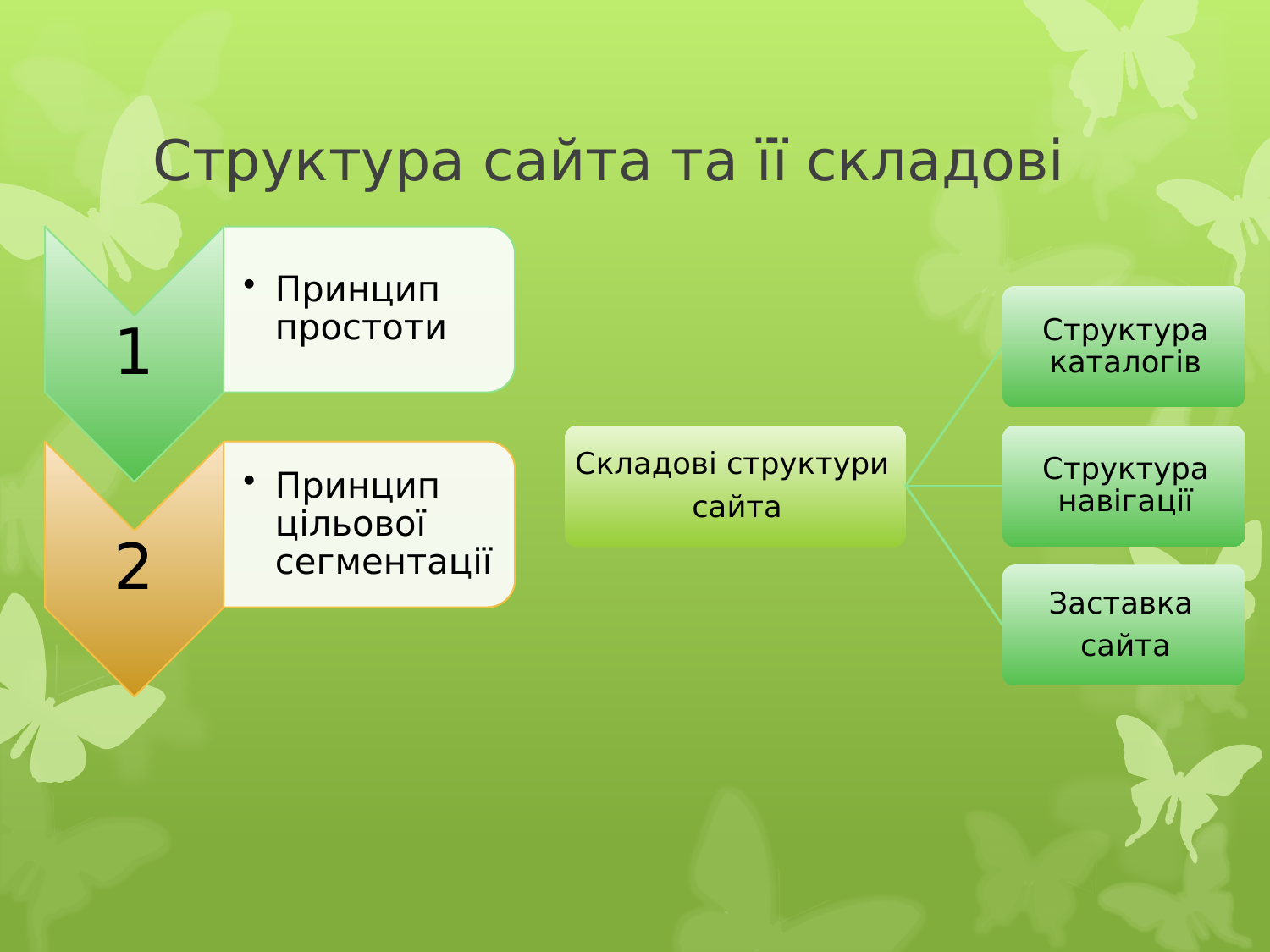

# Структура сайта та її складові
Складові структури
сайта

Структура каталогів

Структура навігації

Заставка
сайта
1
Принцип простоти
2
Принцип цільової сегментації